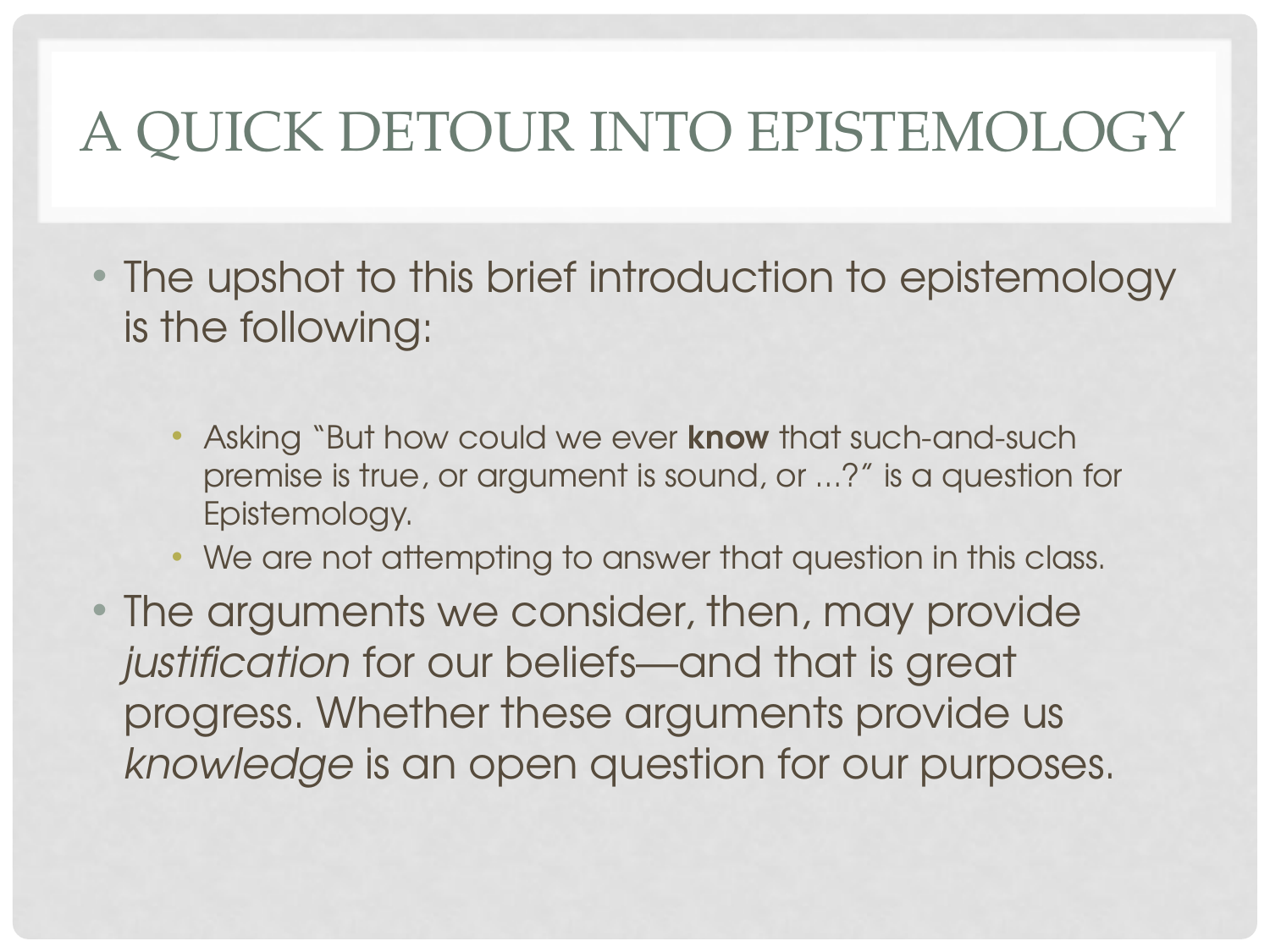

# A quick detour into epistemology
The upshot to this brief introduction to epistemology is the following:

Asking “But how could we ever know that such-and-such premise is true, or argument is sound, or …?” is a question for Epistemology.
We are not attempting to answer that question in this class.
The arguments we consider, then, may provide justification for our beliefs—and that is great progress. Whether these arguments provide us knowledge is an open question for our purposes.